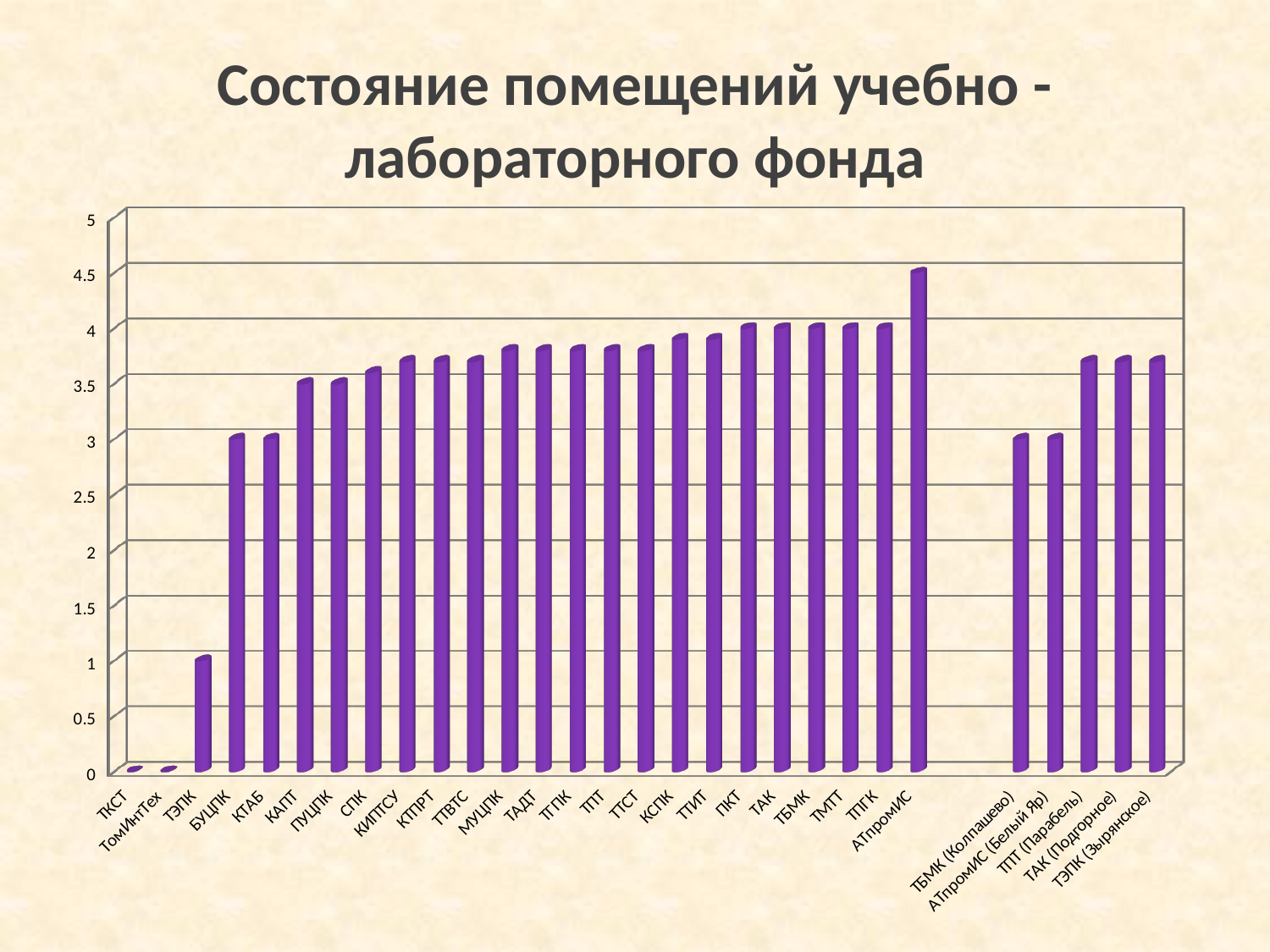

# Состояние помещений учебно - лабораторного фонда

[unsupported chart]